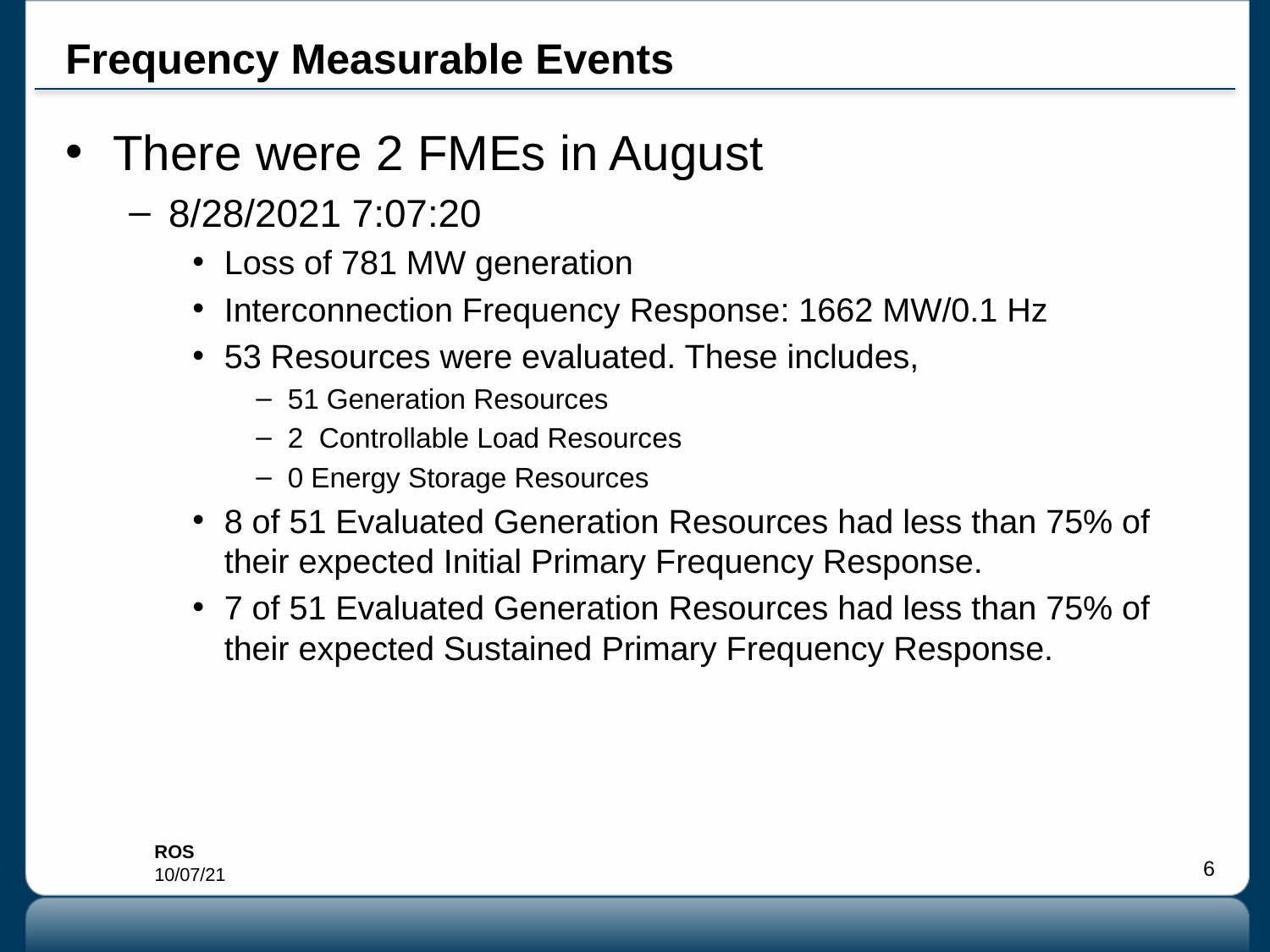

# Frequency Measurable Events
There were 2 FMEs in August
8/28/2021 7:07:20
Loss of 781 MW generation
Interconnection Frequency Response: 1662 MW/0.1 Hz
53 Resources were evaluated. These includes,
51 Generation Resources
2  Controllable Load Resources
0 Energy Storage Resources
8 of 51 Evaluated Generation Resources had less than 75% of their expected Initial Primary Frequency Response.
7 of 51 Evaluated Generation Resources had less than 75% of their expected Sustained Primary Frequency Response.